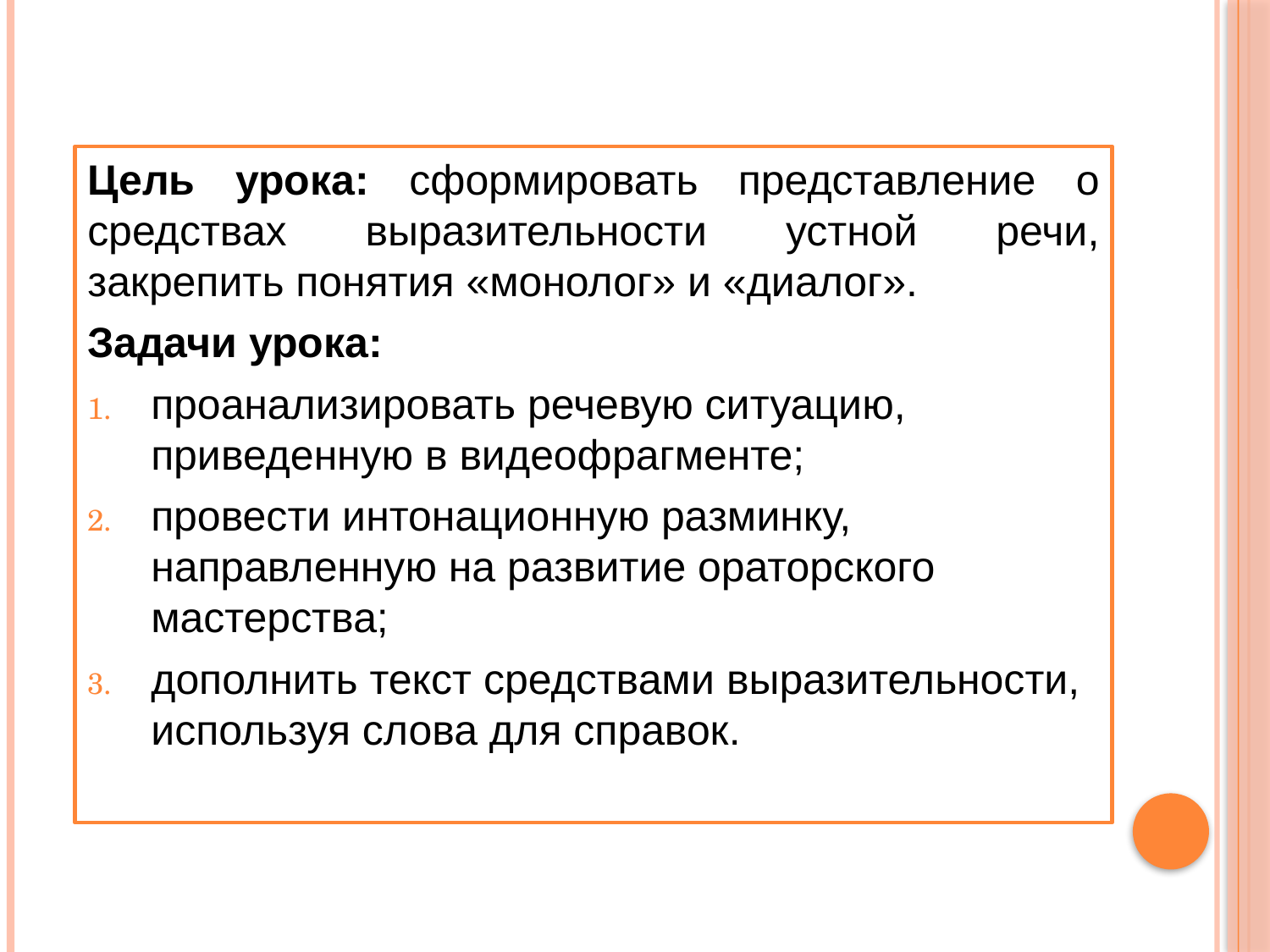

Цель урока: сформировать представление о средствах выразительности устной речи, закрепить понятия «монолог» и «диалог».
Задачи урока:
проанализировать речевую ситуацию, приведенную в видеофрагменте;
провести интонационную разминку, направленную на развитие ораторского мастерства;
дополнить текст средствами выразительности, используя слова для справок.